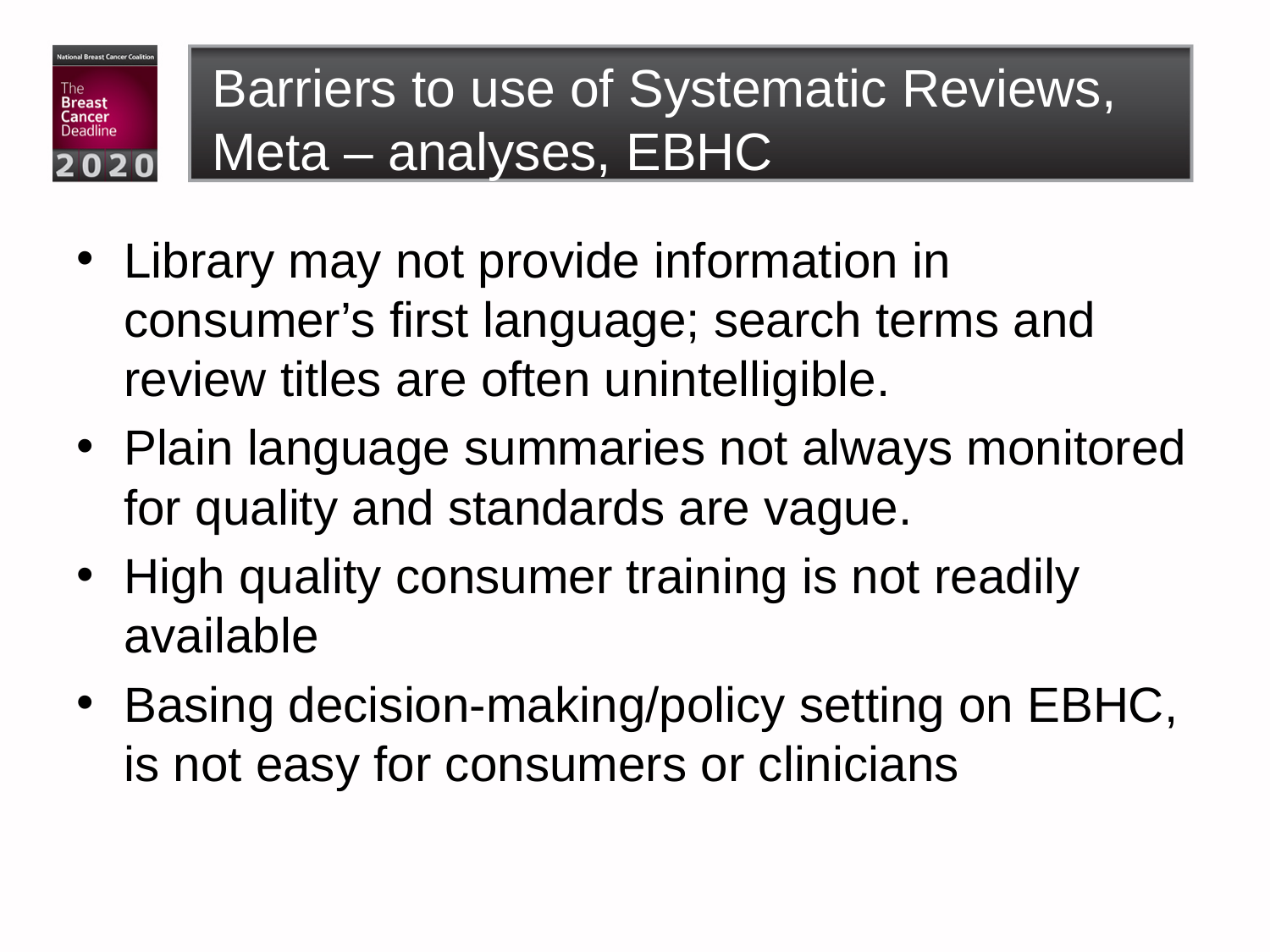

# Barriers to use of Systematic Reviews, Meta – analyses, EBHC
Library may not provide information in consumer’s first language; search terms and review titles are often unintelligible.
Plain language summaries not always monitored for quality and standards are vague.
High quality consumer training is not readily available
Basing decision-making/policy setting on EBHC, is not easy for consumers or clinicians